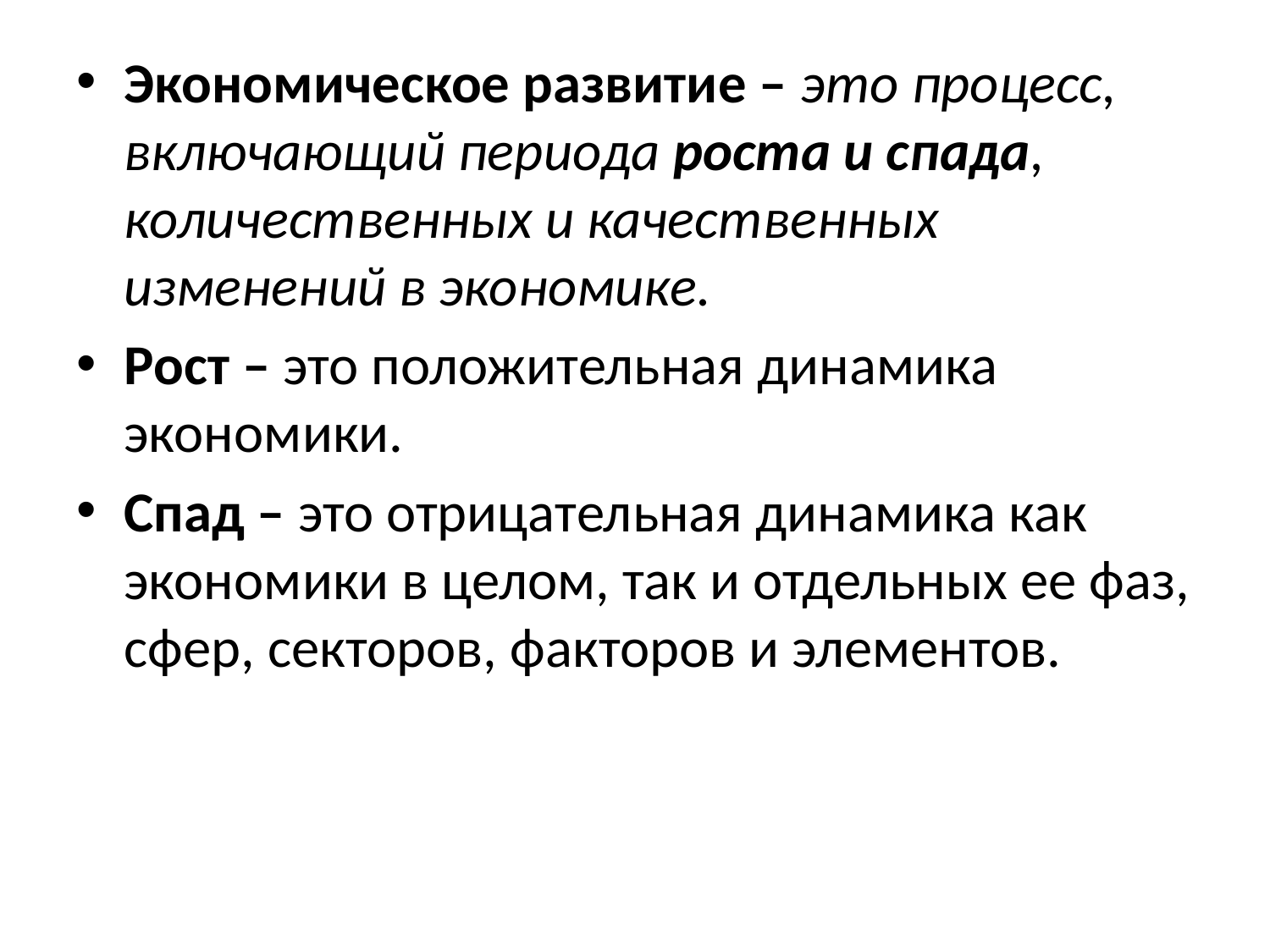

Экономическое развитие – это процесс, включающий периода роста и спада, количественных и качественных изменений в экономике.
Рост – это положительная динамика экономики.
Спад – это отрицательная динамика как экономики в целом, так и отдельных ее фаз, сфер, секторов, факторов и элементов.